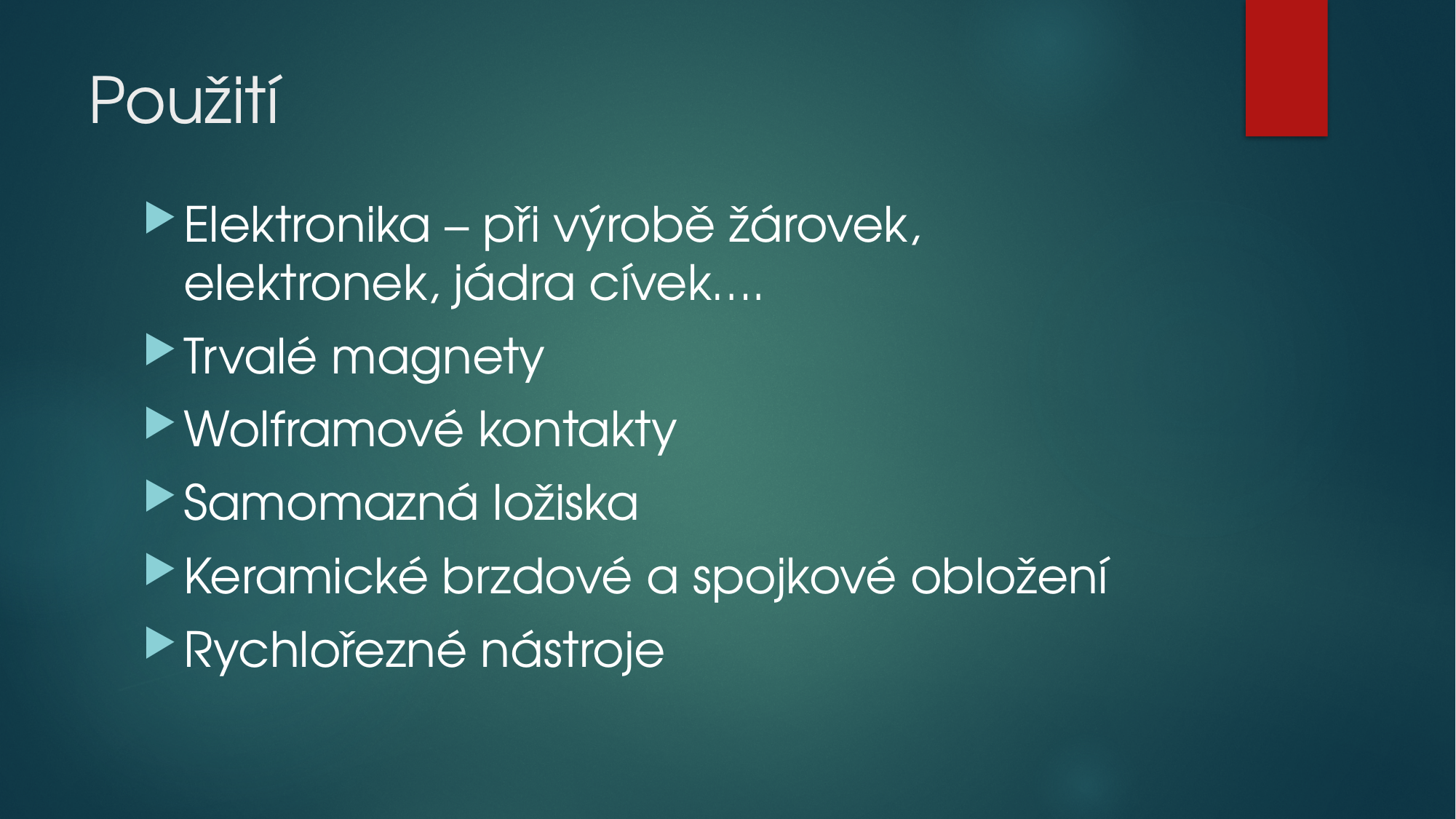

# Použití
Elektronika – při výrobě žárovek, elektronek, jádra cívek….
Trvalé magnety
Wolframové kontakty
Samomazná ložiska
Keramické brzdové a spojkové obložení
Rychlořezné nástroje